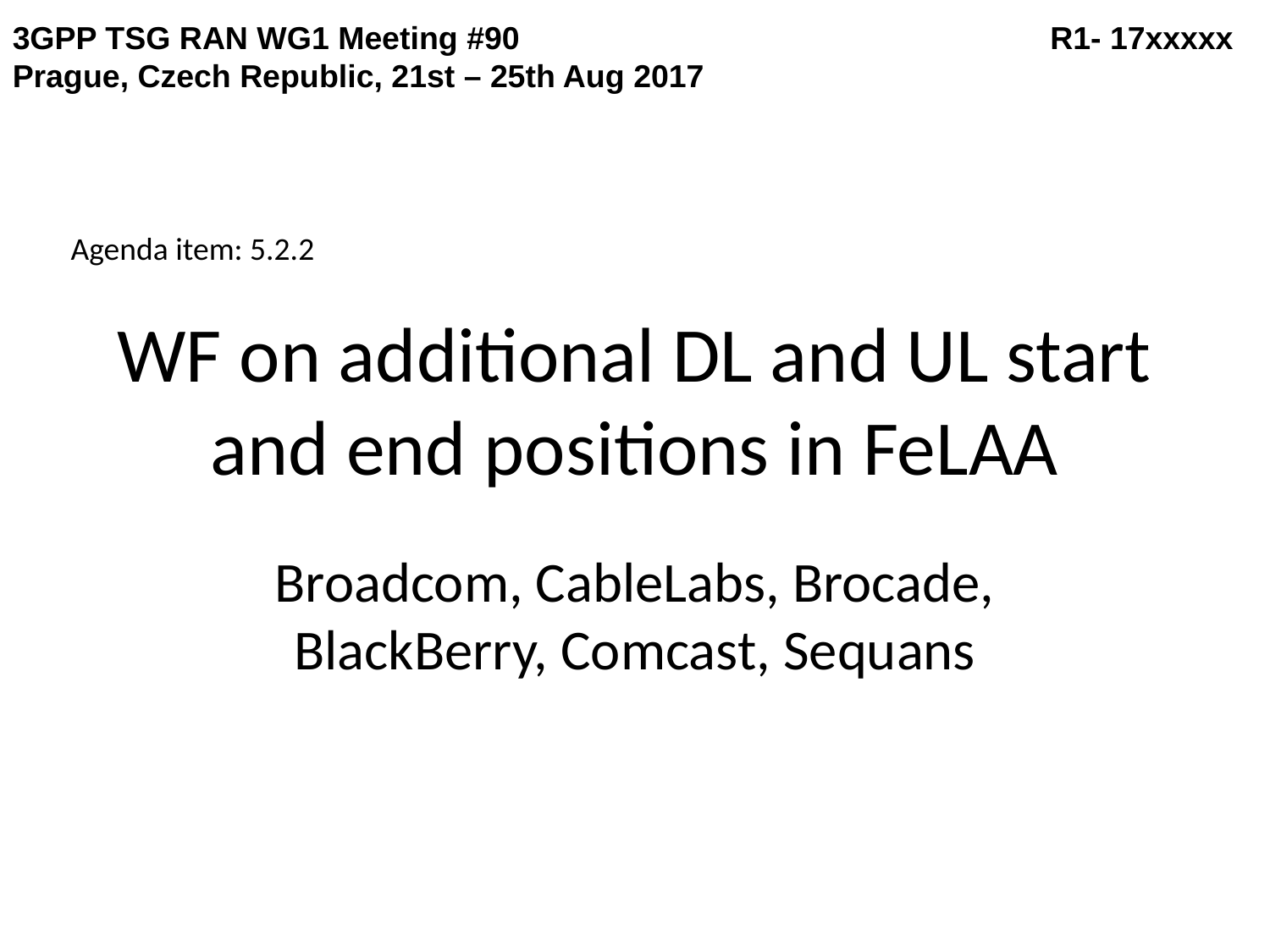

3GPP TSG RAN WG1 Meeting #90	R1- 17xxxxx
Prague, Czech Republic, 21st – 25th Aug 2017
Agenda item: 5.2.2
# WF on additional DL and UL start and end positions in FeLAA
Broadcom, CableLabs, Brocade, BlackBerry, Comcast, Sequans